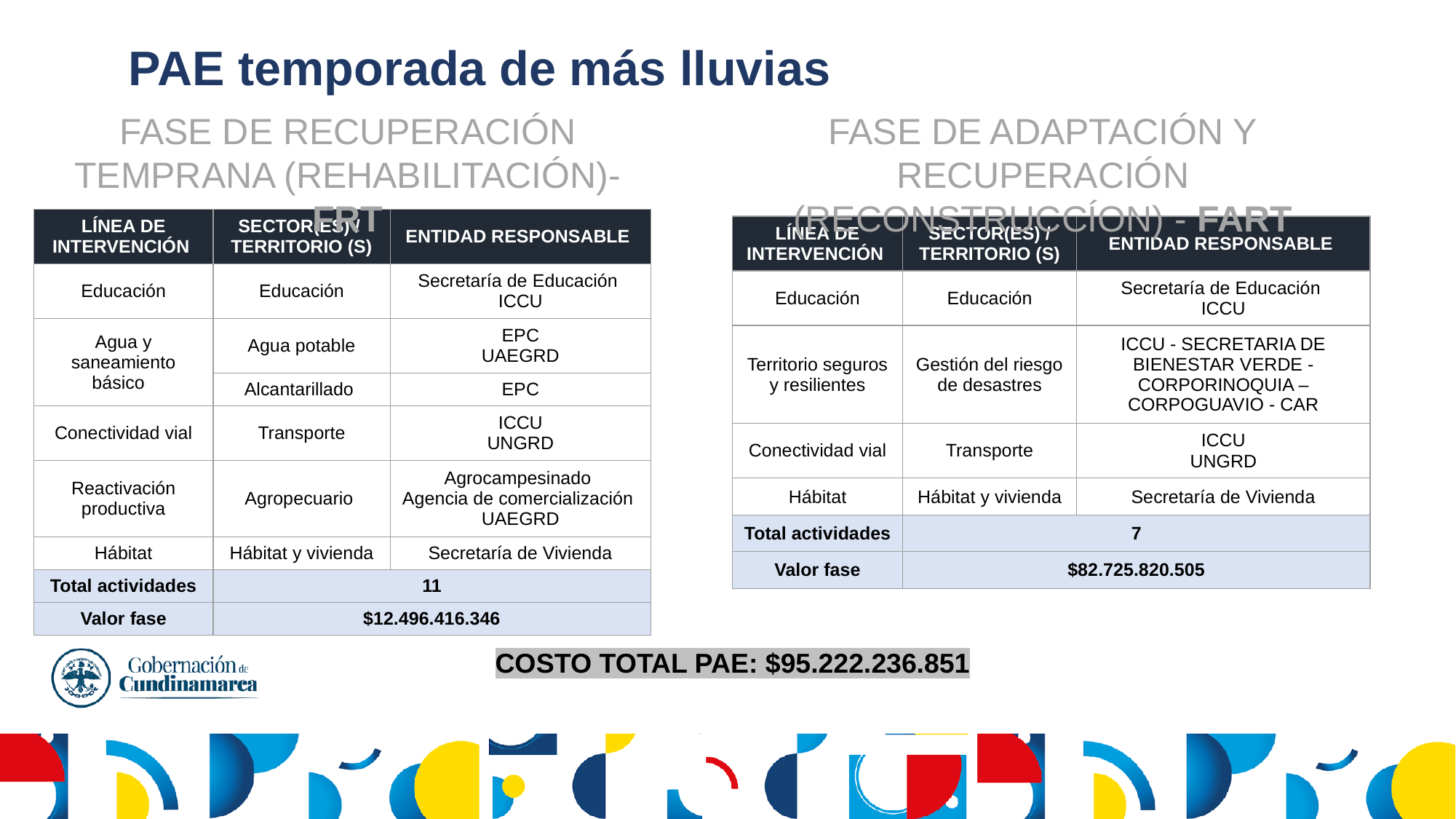

PAE temporada de más lluvias
FASE DE RECUPERACIÓN TEMPRANA (REHABILITACIÓN)-FRT
FASE DE ADAPTACIÓN Y RECUPERACIÓN (RECONSTRUCCÍON) - FART
| LÍNEA DE INTERVENCIÓN | SECTOR(ES) / TERRITORIO (S) | ENTIDAD RESPONSABLE |
| --- | --- | --- |
| Educación | Educación | Secretaría de Educación ICCU |
| Agua y saneamiento básico | Agua potable | EPC UAEGRD |
|  | Alcantarillado | EPC |
| Conectividad vial | Transporte | ICCU UNGRD |
| Reactivación productiva | Agropecuario | Agrocampesinado Agencia de comercialización UAEGRD |
| Hábitat | Hábitat y vivienda | Secretaría de Vivienda |
| Total actividades | 11 |  |
| Valor fase | $12.496.416.346 |  |
| LÍNEA DE INTERVENCIÓN | SECTOR(ES) / TERRITORIO (S) | ENTIDAD RESPONSABLE |
| --- | --- | --- |
| Educación | Educación | Secretaría de Educación ICCU |
| Territorio seguros y resilientes | Gestión del riesgo de desastres | ICCU - SECRETARIA DE BIENESTAR VERDE - CORPORINOQUIA – CORPOGUAVIO - CAR |
| Conectividad vial | Transporte | ICCU UNGRD |
| Hábitat | Hábitat y vivienda | Secretaría de Vivienda |
| Total actividades | 7 |  |
| Valor fase | $82.725.820.505 |  |
COSTO TOTAL PAE: $95.222.236.851